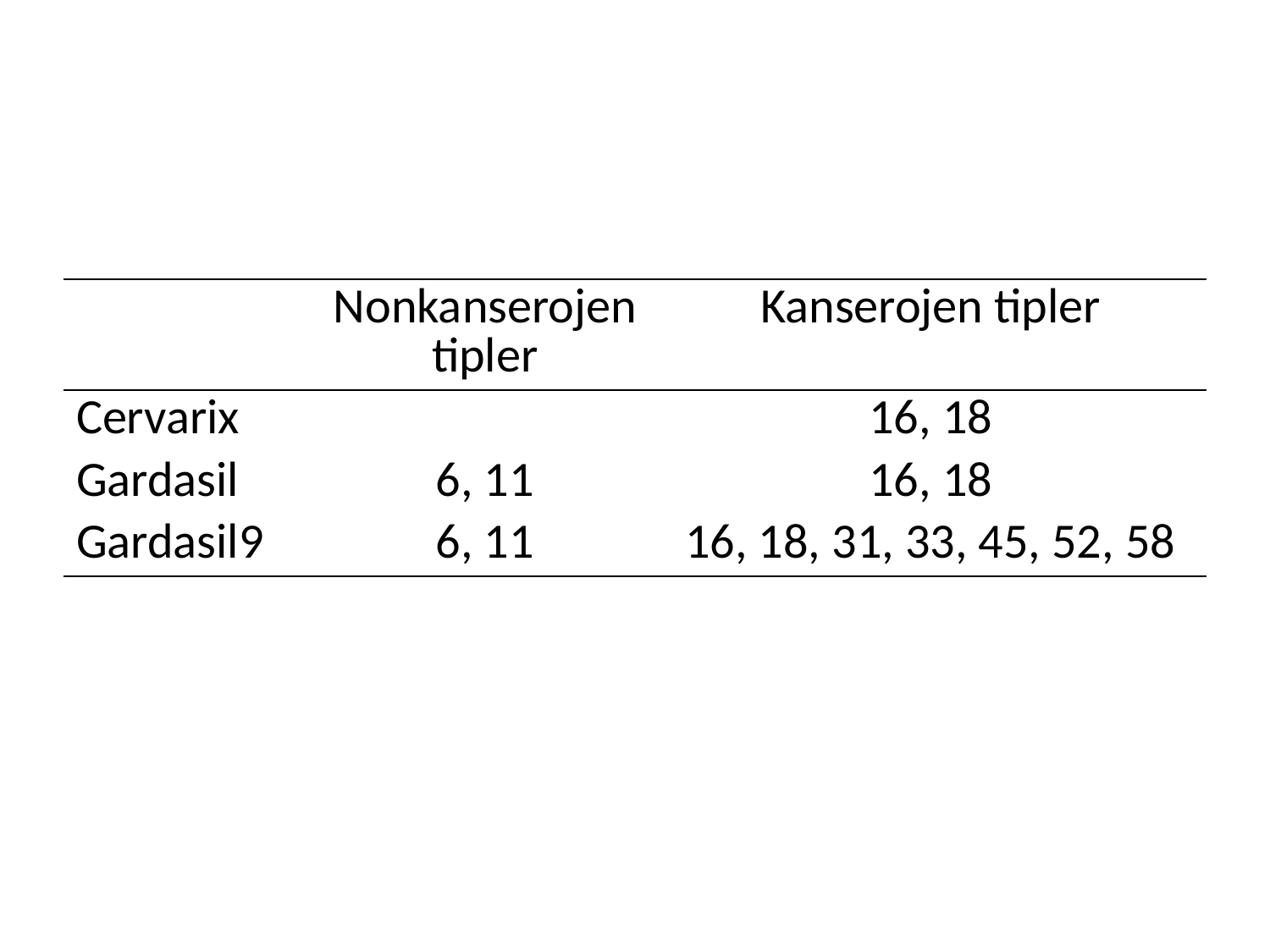

|  | Nonkanserojen tipler | Kanserojen tipler |
| --- | --- | --- |
| Cervarix |  | 16, 18 |
| Gardasil | 6, 11 | 16, 18 |
| Gardasil9 | 6, 11 | 16, 18, 31, 33, 45, 52, 58 |